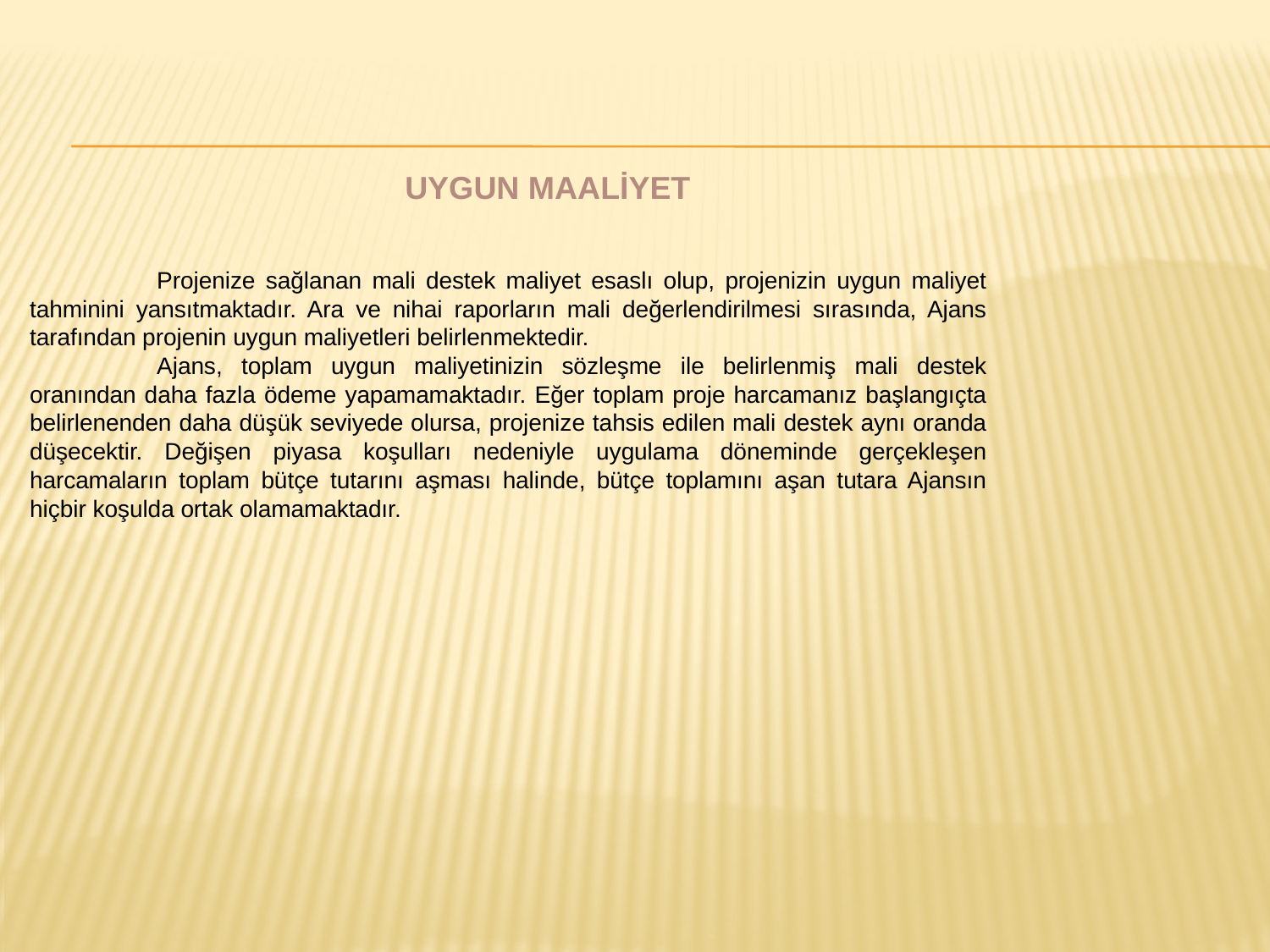

UYGUN MAALİYET
	Projenize sağlanan mali destek maliyet esaslı olup, projenizin uygun maliyet tahminini yansıtmaktadır. Ara ve nihai raporların mali değerlendirilmesi sırasında, Ajans tarafından projenin uygun maliyetleri belirlenmektedir.
	Ajans, toplam uygun maliyetinizin sözleşme ile belirlenmiş mali destek oranından daha fazla ödeme yapamamaktadır. Eğer toplam proje harcamanız başlangıçta belirlenenden daha düşük seviyede olursa, projenize tahsis edilen mali destek aynı oranda düşecektir. Değişen piyasa koşulları nedeniyle uygulama döneminde gerçekleşen harcamaların toplam bütçe tutarını aşması halinde, bütçe toplamını aşan tutara Ajansın hiçbir koşulda ortak olamamaktadır.